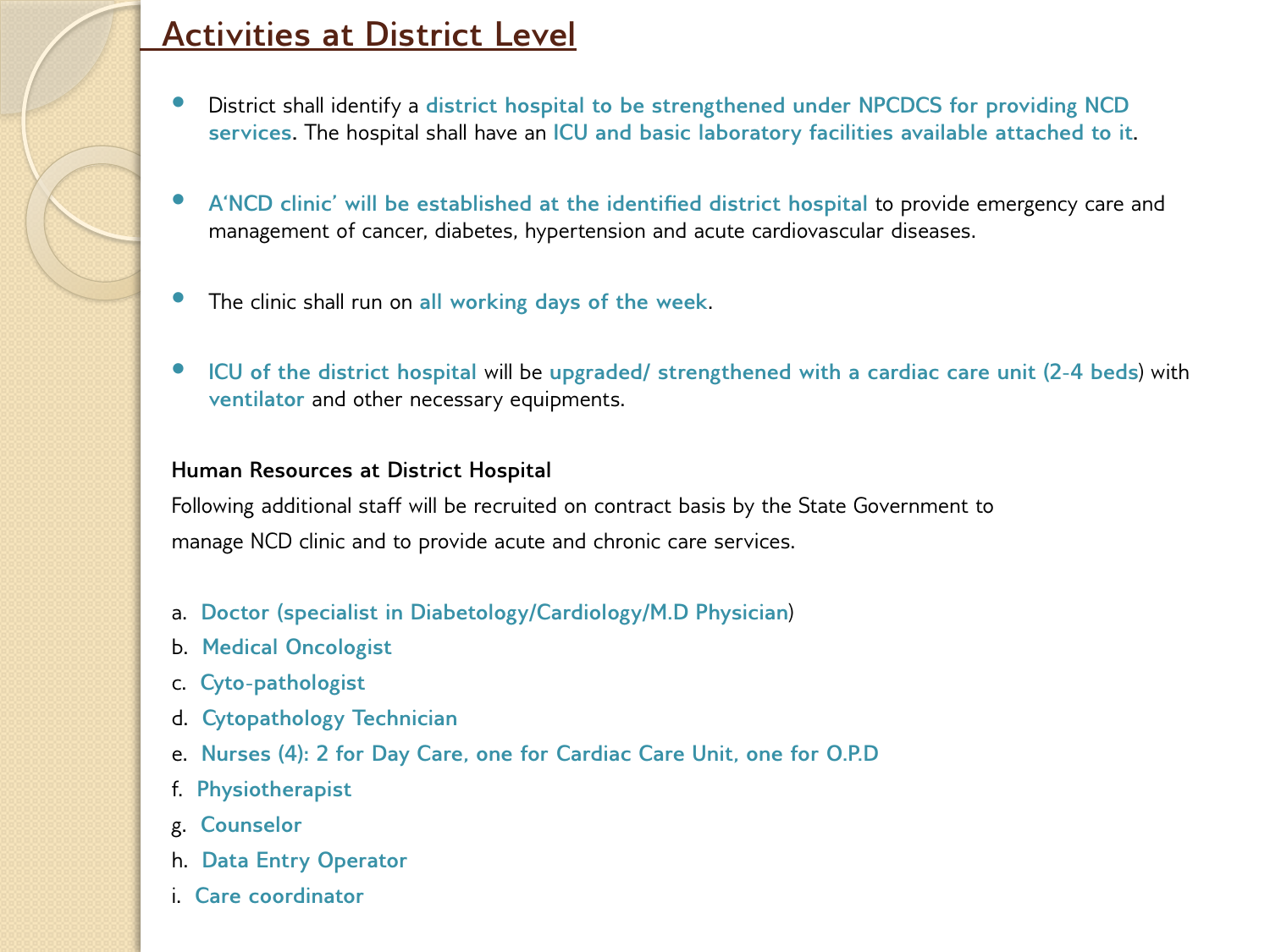

# Activities at District Level
District shall identify a district hospital to be strengthened under NPCDCS for providing NCD services. The hospital shall have an ICU and basic laboratory facilities available attached to it.

A‘NCD clinic’ will be established at the identified district hospital to provide emergency care and management of cancer, diabetes, hypertension and acute cardiovascular diseases.

The clinic shall run on all working days of the week.

ICU of the district hospital will be upgraded/ strengthened with a cardiac care unit (2-4 beds) with ventilator and other necessary equipments.

Human Resources at District Hospital
Following additional staff will be recruited on contract basis by the State Government to
manage NCD clinic and to provide acute and chronic care services.

a.  Doctor (specialist in Diabetology/Cardiology/M.D Physician)
b.  Medical Oncologist
c.  Cyto-pathologist
d.  Cytopathology Technician
e.  Nurses (4): 2 for Day Care, one for Cardiac Care Unit, one for O.P.D
f.  Physiotherapist
g.  Counselor
h.  Data Entry Operator
i.  Care coordinator